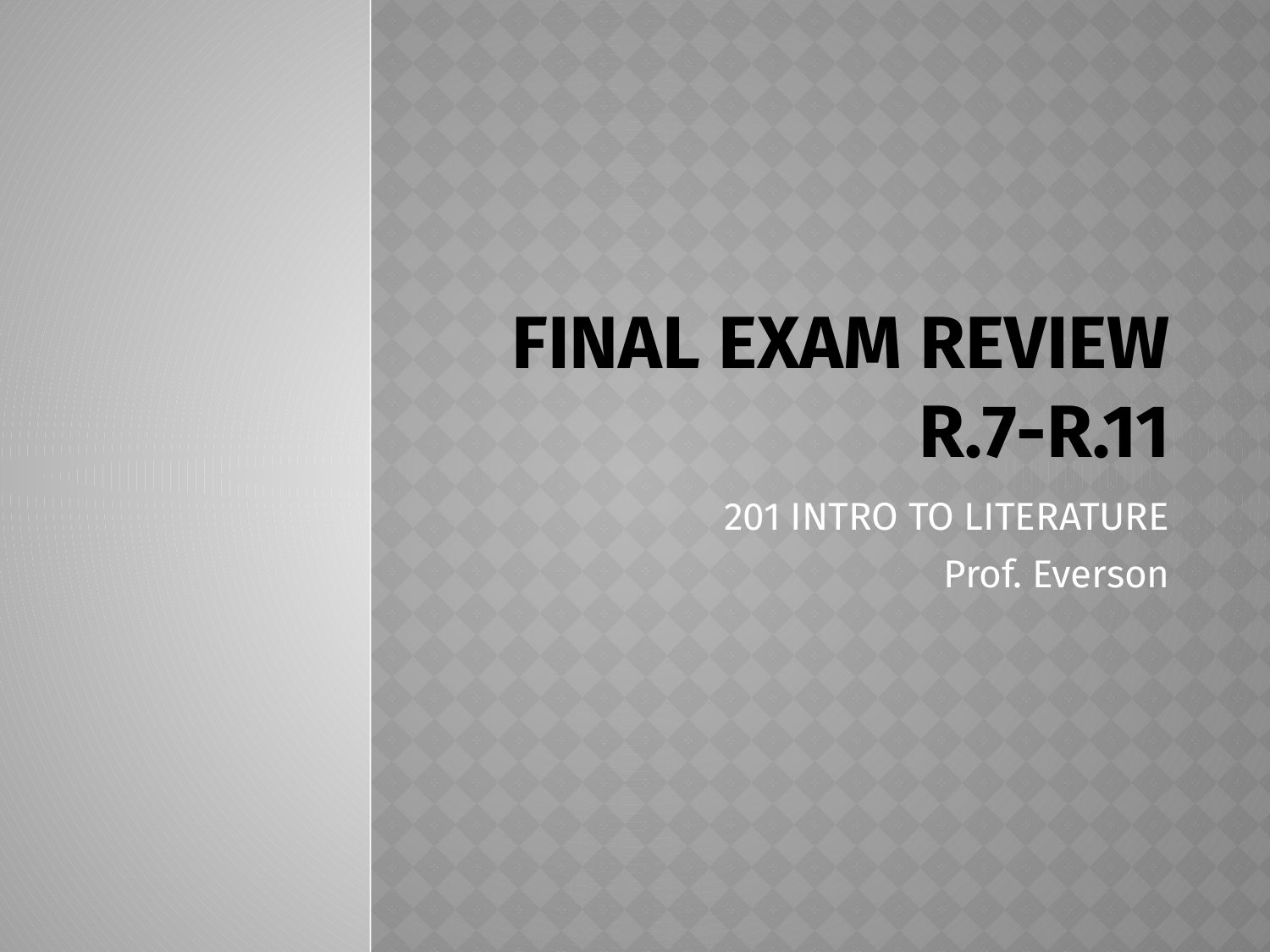

# FINAL EXAM review r.7-r.11
201 INTRO TO LITERATURE
Prof. Everson